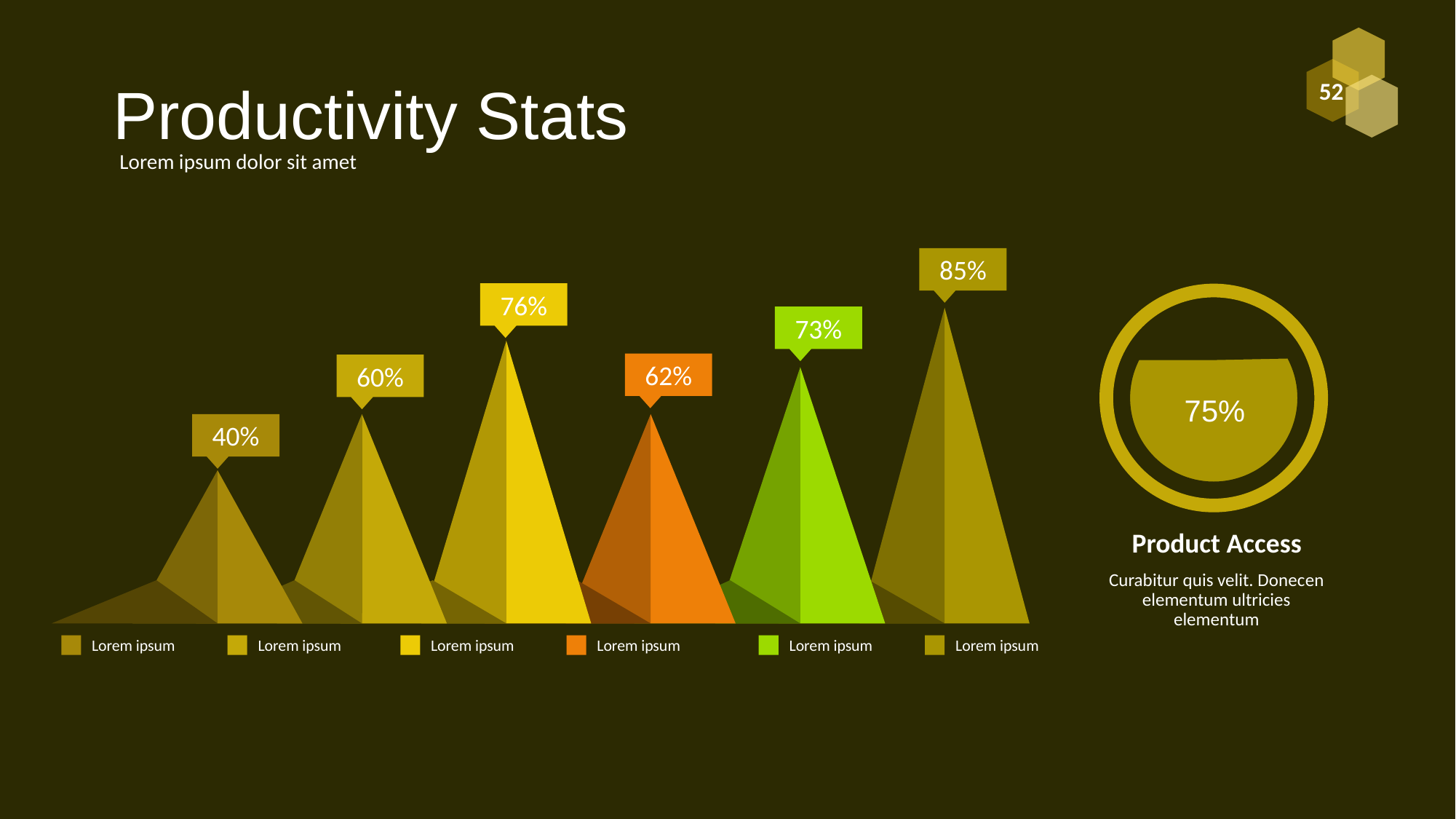

# Productivity Stats
Lorem ipsum dolor sit amet
85%
76%

73%

62%
60%

75%
40%

Product Access
Curabitur quis velit. Donecen elementum ultricies elementum

Lorem ipsum
Lorem ipsum
Lorem ipsum
Lorem ipsum
Lorem ipsum
Lorem ipsum